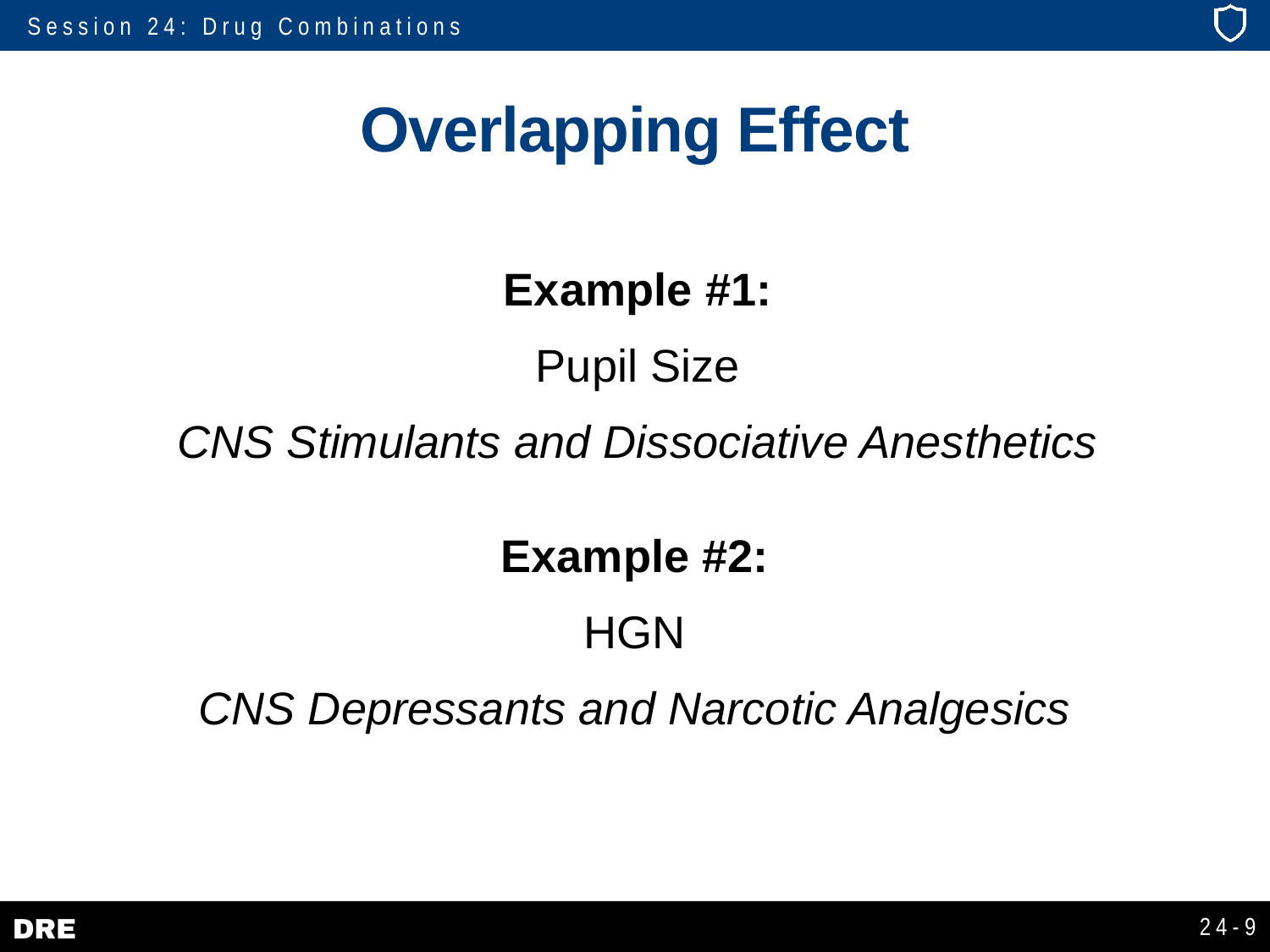

# Overlapping Effect
Example #1:
Pupil Size
CNS Stimulants and Dissociative Anesthetics

Example #2:
HGN
CNS Depressants and Narcotic Analgesics

24-9